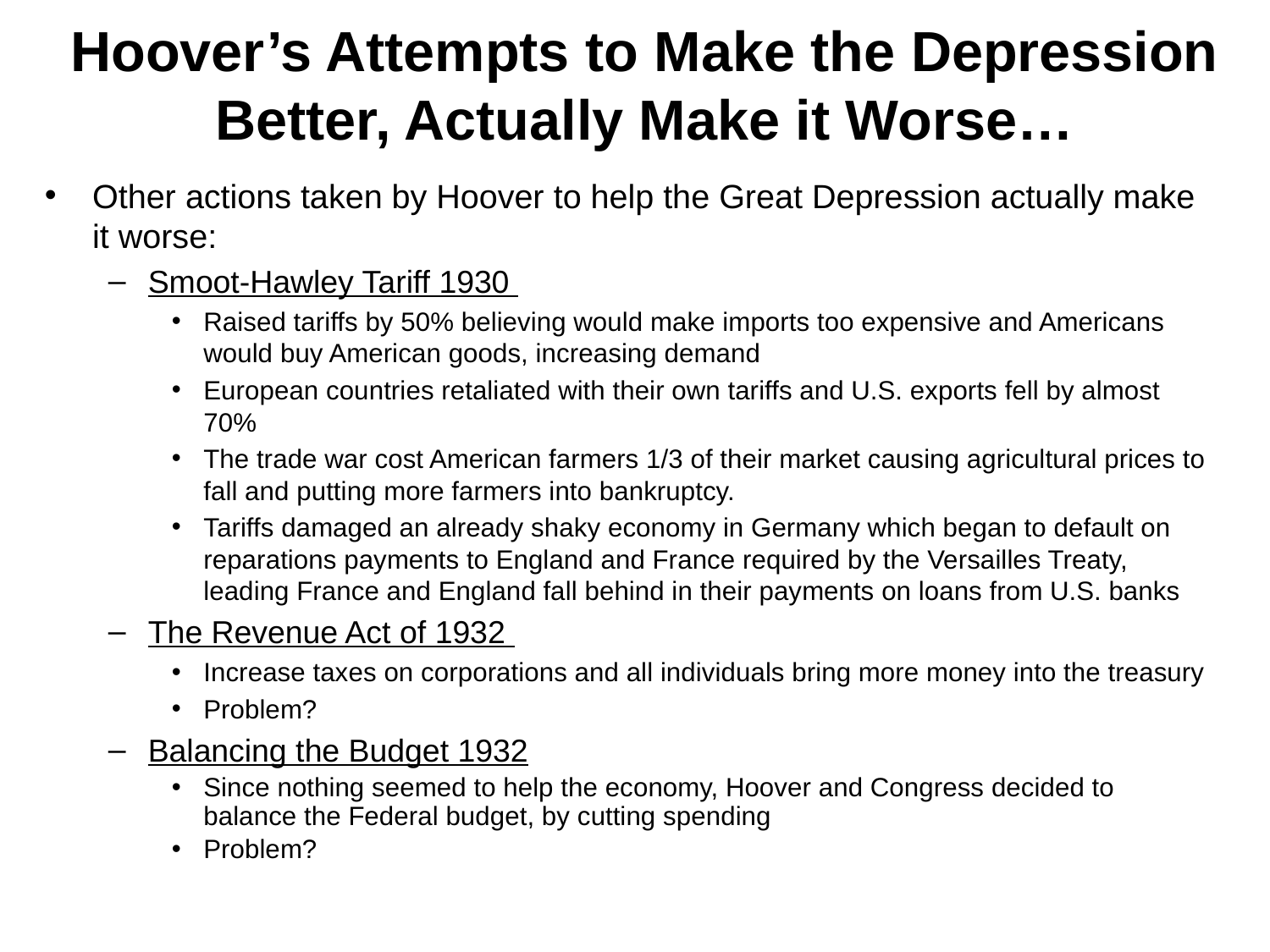

# Hoover’s Attempts to Make the Depression Better, Actually Make it Worse…
Other actions taken by Hoover to help the Great Depression actually make it worse:
Smoot-Hawley Tariff 1930
Raised tariffs by 50% believing would make imports too expensive and Americans would buy American goods, increasing demand
European countries retaliated with their own tariffs and U.S. exports fell by almost 70%
The trade war cost American farmers 1/3 of their market causing agricultural prices to fall and putting more farmers into bankruptcy.
Tariffs damaged an already shaky economy in Germany which began to default on reparations payments to England and France required by the Versailles Treaty, leading France and England fall behind in their payments on loans from U.S. banks
The Revenue Act of 1932
Increase taxes on corporations and all individuals bring more money into the treasury
Problem?
Balancing the Budget 1932
Since nothing seemed to help the economy, Hoover and Congress decided to balance the Federal budget, by cutting spending
Problem?